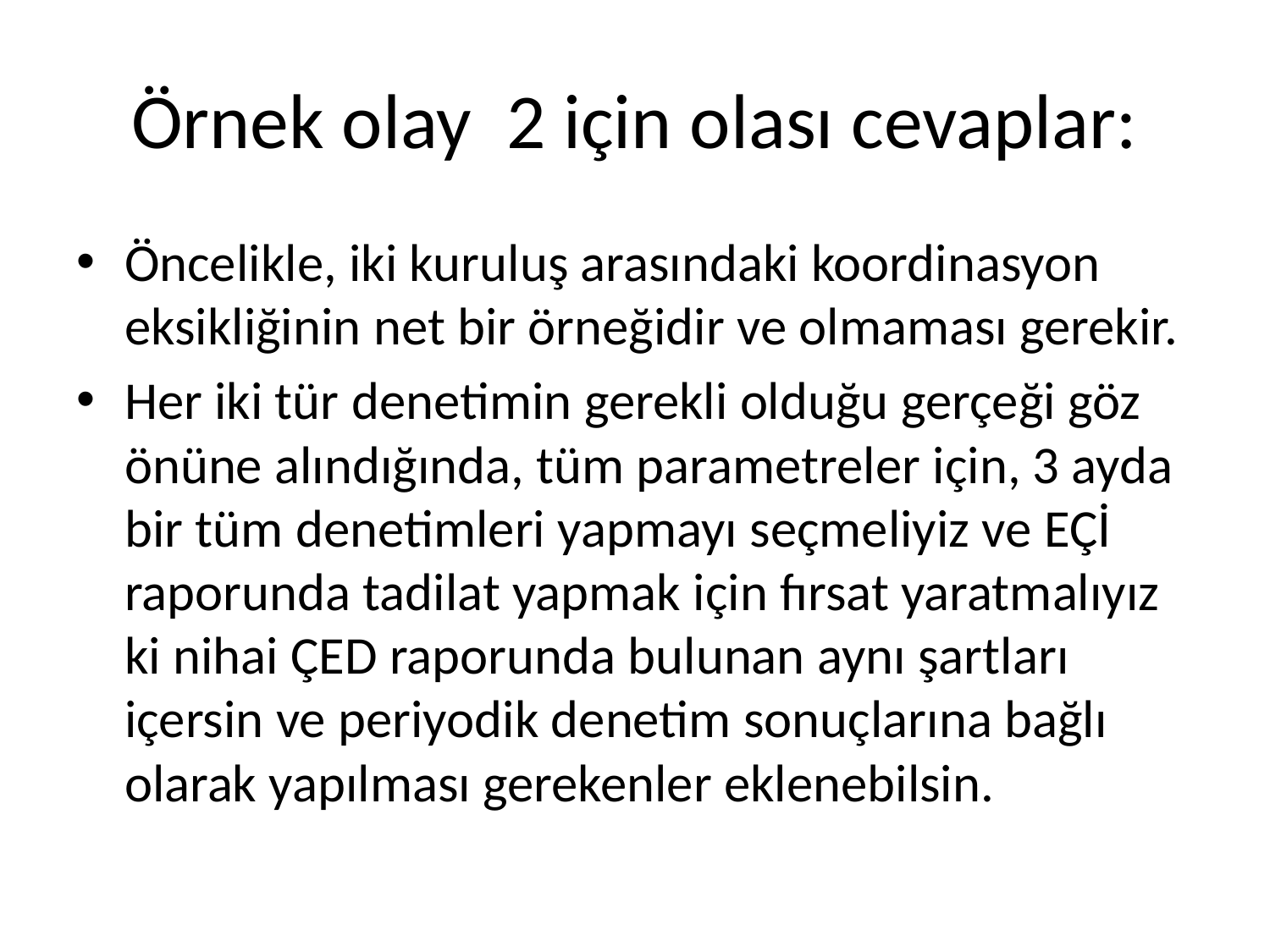

# Örnek olay  2 için olası cevaplar:
Öncelikle, iki kuruluş arasındaki koordinasyon eksikliğinin net bir örneğidir ve olmaması gerekir.
Her iki tür denetimin gerekli olduğu gerçeği göz önüne alındığında, tüm parametreler için, 3 ayda bir tüm denetimleri yapmayı seçmeliyiz ve EÇİ raporunda tadilat yapmak için fırsat yaratmalıyız ki nihai ÇED raporunda bulunan aynı şartları içersin ve periyodik denetim sonuçlarına bağlı olarak yapılması gerekenler eklenebilsin.